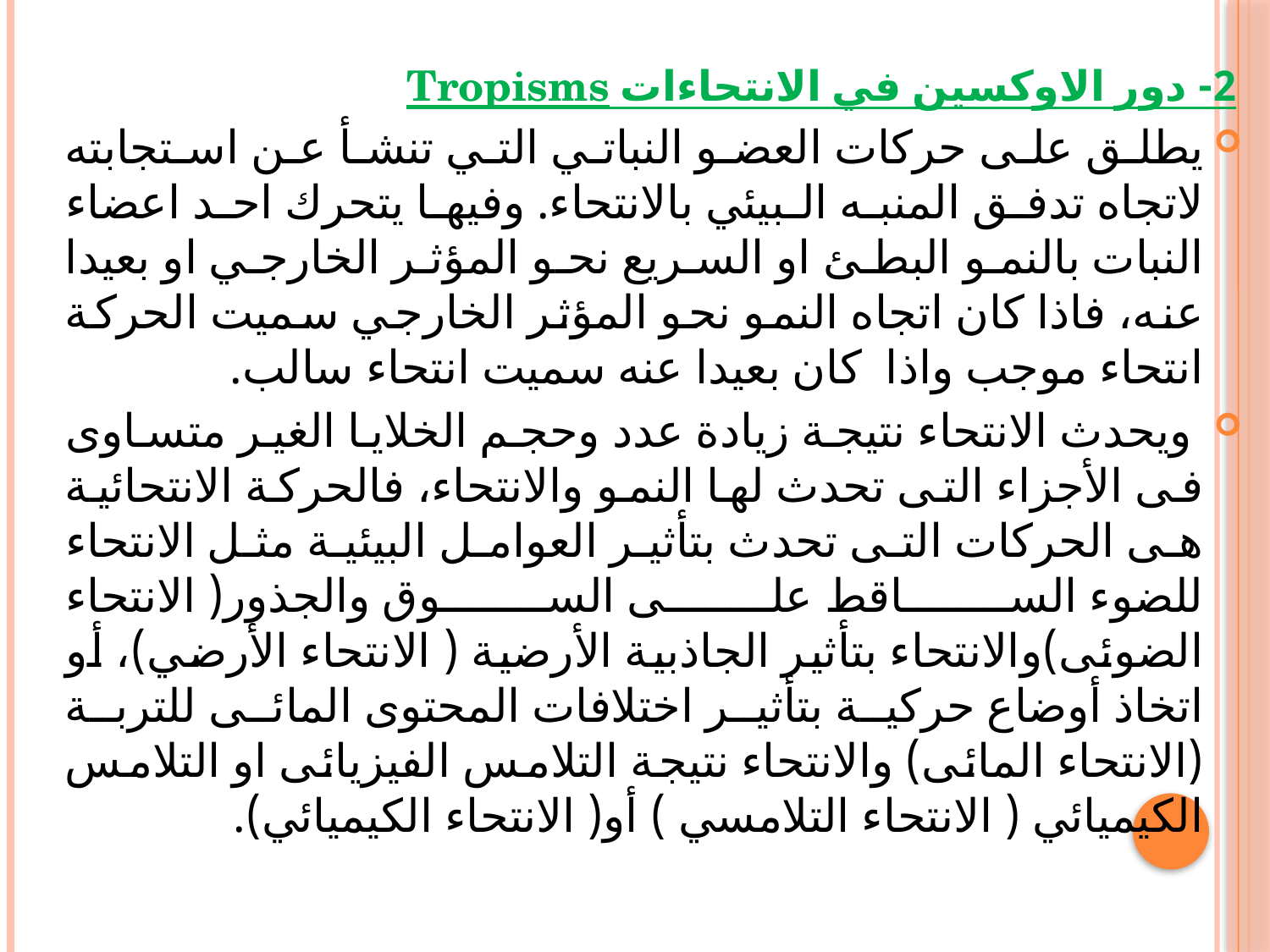

2- دور الاوكسين في الانتحاءات Tropisms
يطلق على حركات العضو النباتي التي تنشأ عن استجابته لاتجاه تدفق المنبه البيئي بالانتحاء. وفيها يتحرك احد اعضاء النبات بالنمو البطئ او السريع نحو المؤثر الخارجي او بعيدا عنه، فاذا كان اتجاه النمو نحو المؤثر الخارجي سميت الحركة انتحاء موجب واذا  كان بعيدا عنه سميت انتحاء سالب.
 ویحدث الانتحاء نتیجة زیادة عدد وحجم الخلایا الغیر متساوى فى الأجزاء التى تحدث لھا النمو والانتحاء، فالحركة الانتحائیة ھى الحركات التى تحدث بتأثیر العوامل البیئیة مثل الانتحاء للضوء الساقط على السوق والجذور( الانتحاء الضوئى)والانتحاء بتأثیر الجاذبیة الأرضیة ( الانتحاء الأرضي)، أو اتخاذ أوضاع حركیة بتأثیر اختلافات المحتوى المائى للتربة (الانتحاء المائى) والانتحاء نتیجة التلامس الفیزیائى او التلامس الكیمیائي ( الانتحاء التلامسي ) أو( الانتحاء الكیمیائي).